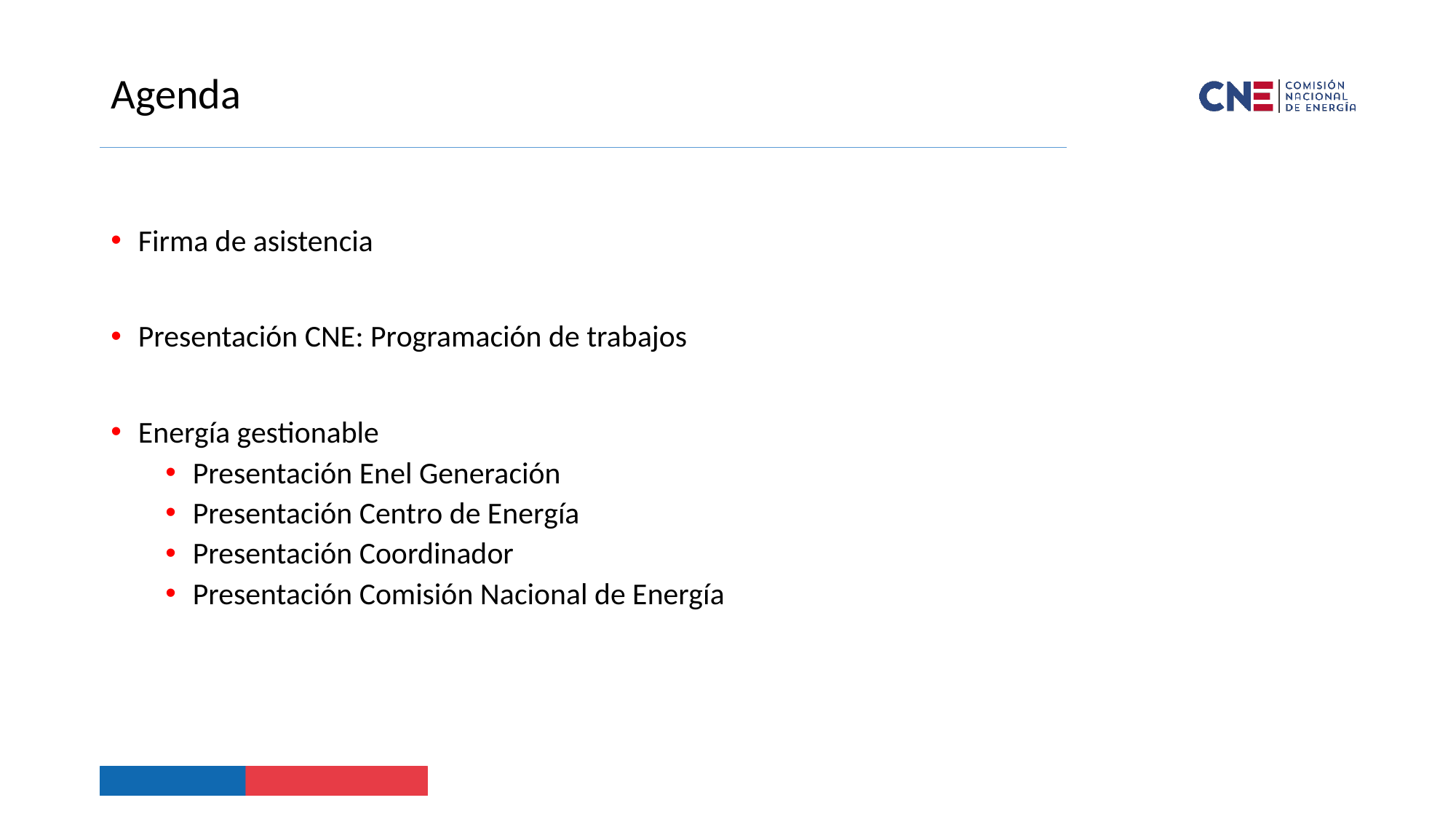

# Agenda

Firma de asistencia

Presentación CNE: Programación de trabajos

Energía gestionable
Presentación Enel Generación
Presentación Centro de Energía
Presentación Coordinador
Presentación Comisión Nacional de Energía